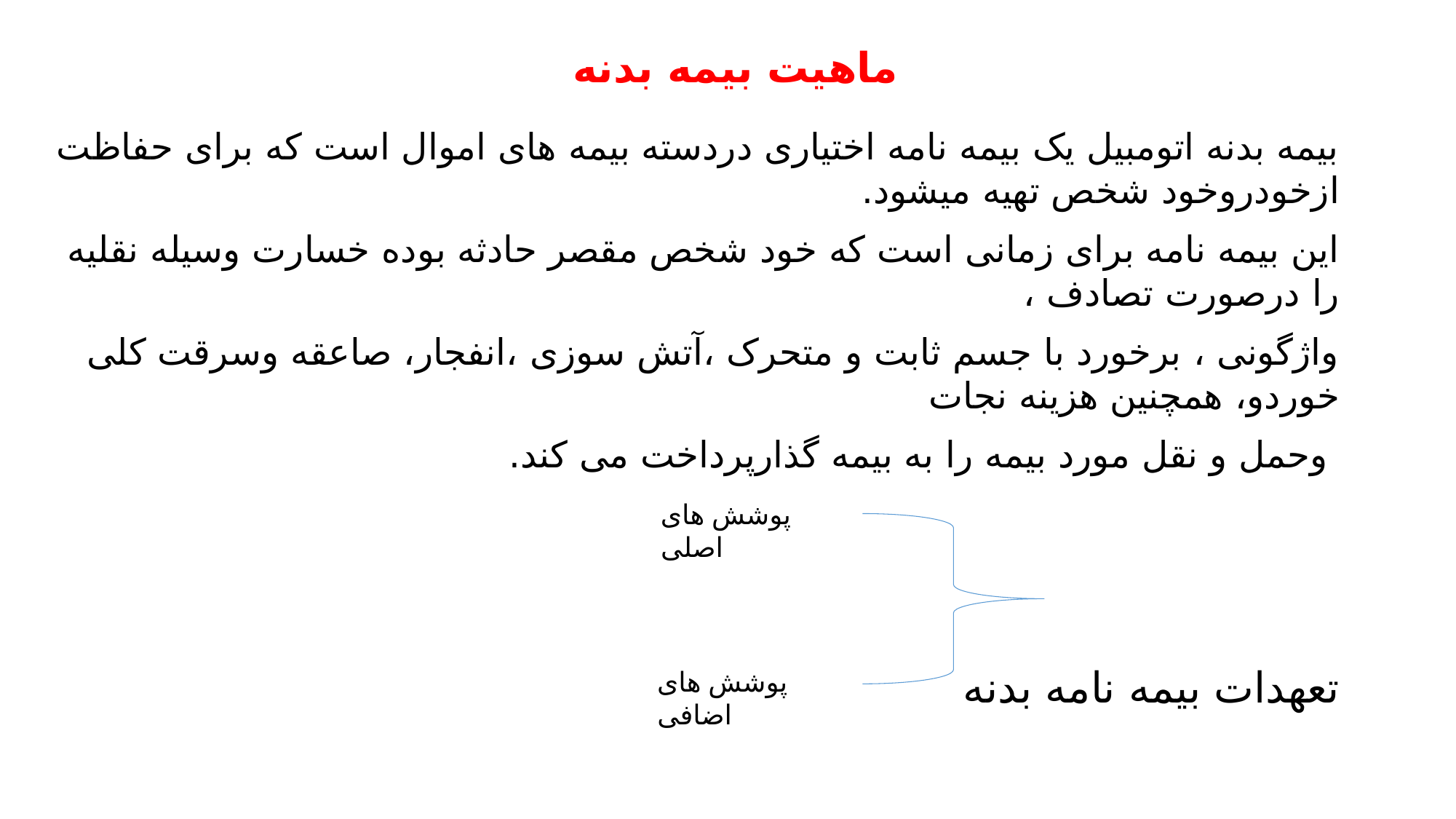

# ماهیت بیمه بدنه
بیمه بدنه اتومبیل یک بیمه نامه اختیاری دردسته بیمه های اموال است که برای حفاظت ازخودروخود شخص تهیه میشود.
این بیمه نامه برای زمانی است که خود شخص مقصر حادثه بوده خسارت وسیله نقلیه را درصورت تصادف ،
واژگونی ، برخورد با جسم ثابت و متحرک ،آتش سوزی ،انفجار، صاعقه وسرقت کلی خوردو، همچنین هزینه نجات
 وحمل و نقل مورد بیمه را به بیمه گذارپرداخت می کند.

تعهدات بیمه نامه بدنه

پوشش های اصلی

پوشش های اضافی